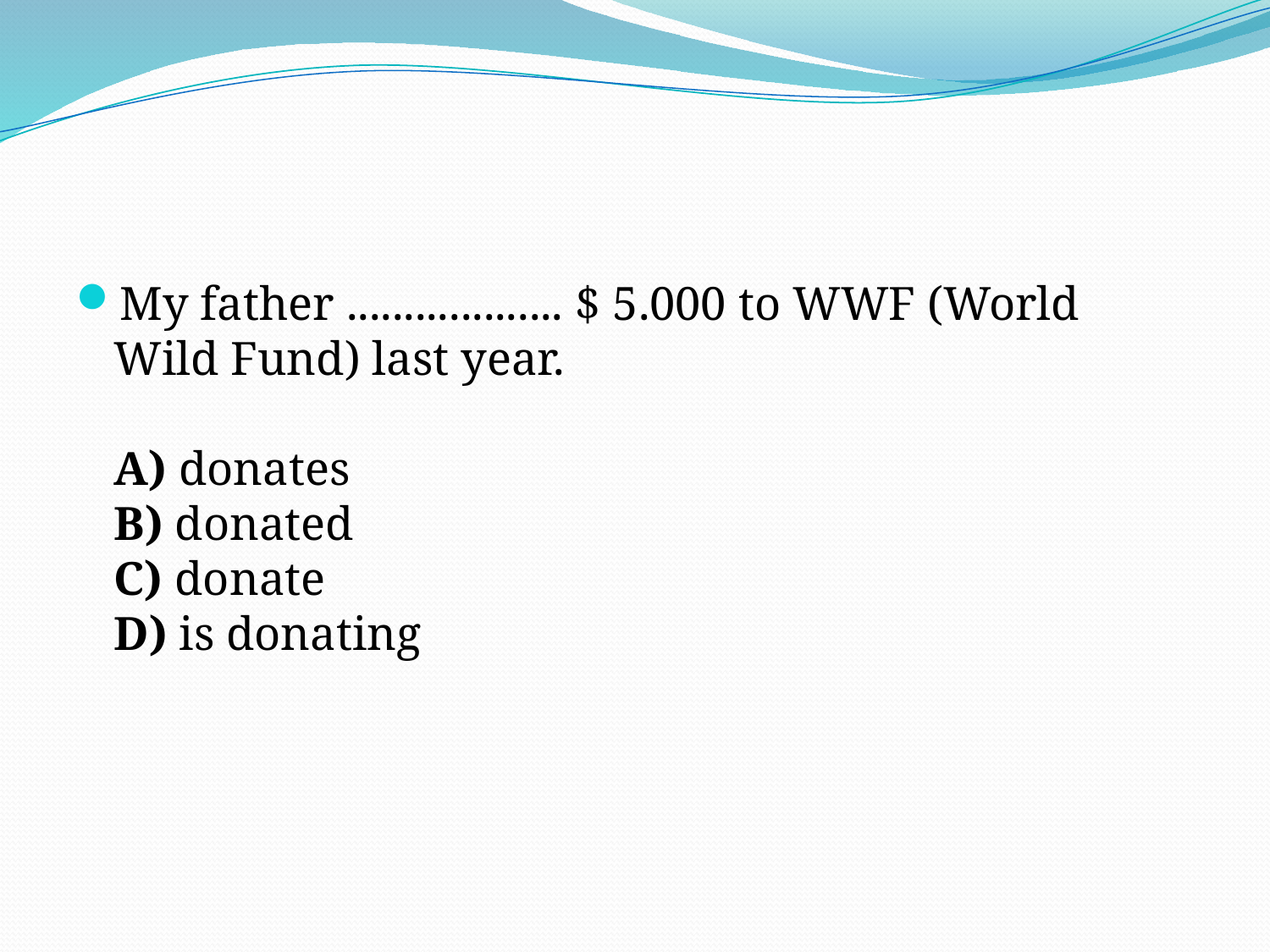

#
My father ................... $ 5.000 to WWF (World Wild Fund) last year. 
A) donates 
B) donated 
C) donate 
D) is donating